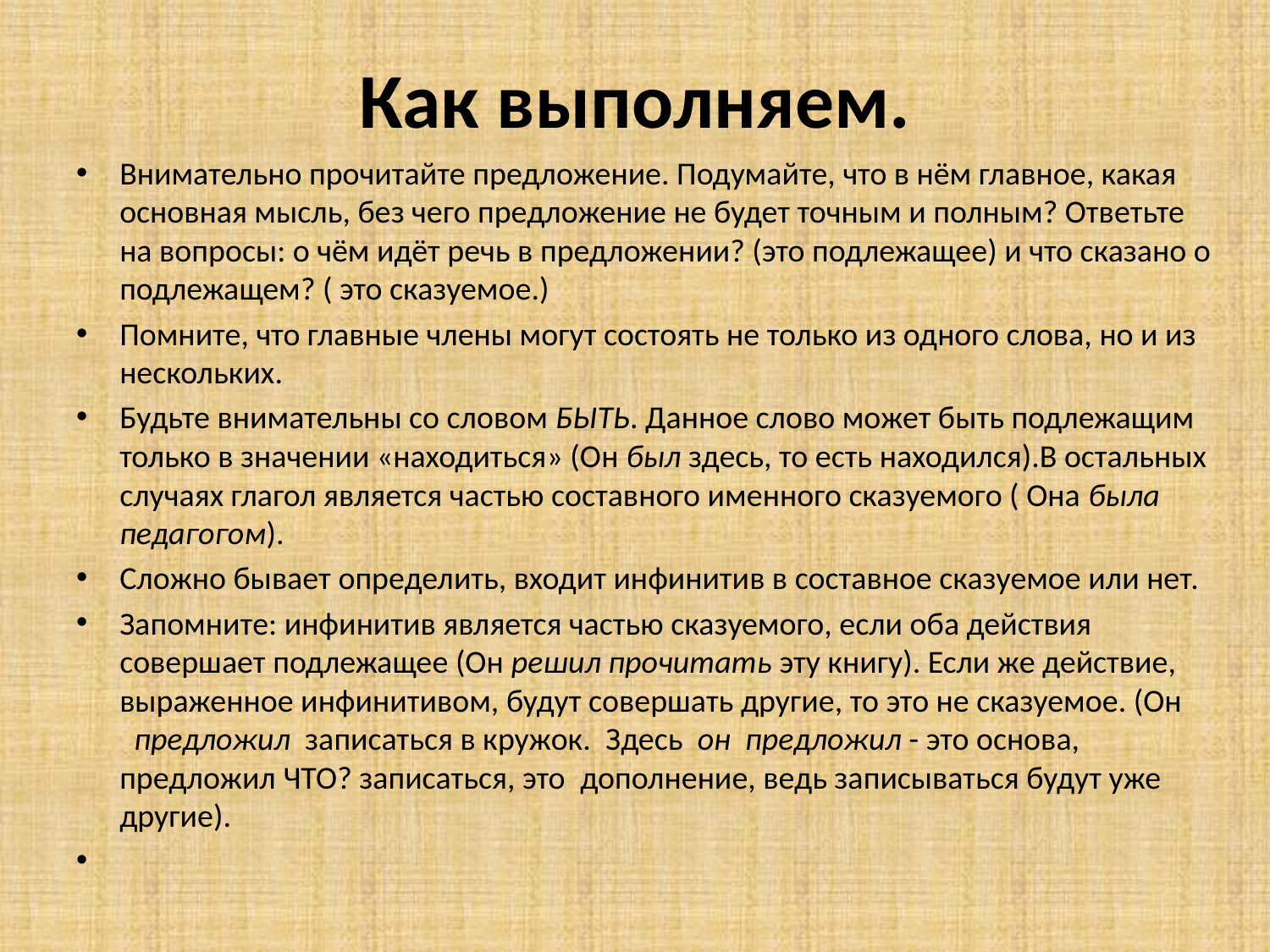

# Как выполняем.
Внимательно прочитайте предложение. Подумайте, что в нём главное, какая основная мысль, без чего предложение не будет точным и полным? Ответьте на вопросы: о чём идёт речь в предложении? (это подлежащее) и что сказано о подлежащем? ( это сказуемое.)
Помните, что главные члены могут состоять не только из одного слова, но и из нескольких.
Будьте внимательны со словом БЫТЬ. Данное слово может быть подлежащим только в значении «находиться» (Он был здесь, то есть находился).В остальных случаях глагол является частью составного именного сказуемого ( Она была педагогом).
Сложно бывает определить, входит инфинитив в составное сказуемое или нет.
Запомните: инфинитив является частью сказуемого, если оба действия совершает подлежащее (Он решил прочитать эту книгу). Если же действие, выраженное инфинитивом, будут совершать другие, то это не сказуемое. (Он   предложил  записаться в кружок.  Здесь  он  предложил - это основа, предложил ЧТО? записаться, это  дополнение, ведь записываться будут уже другие).